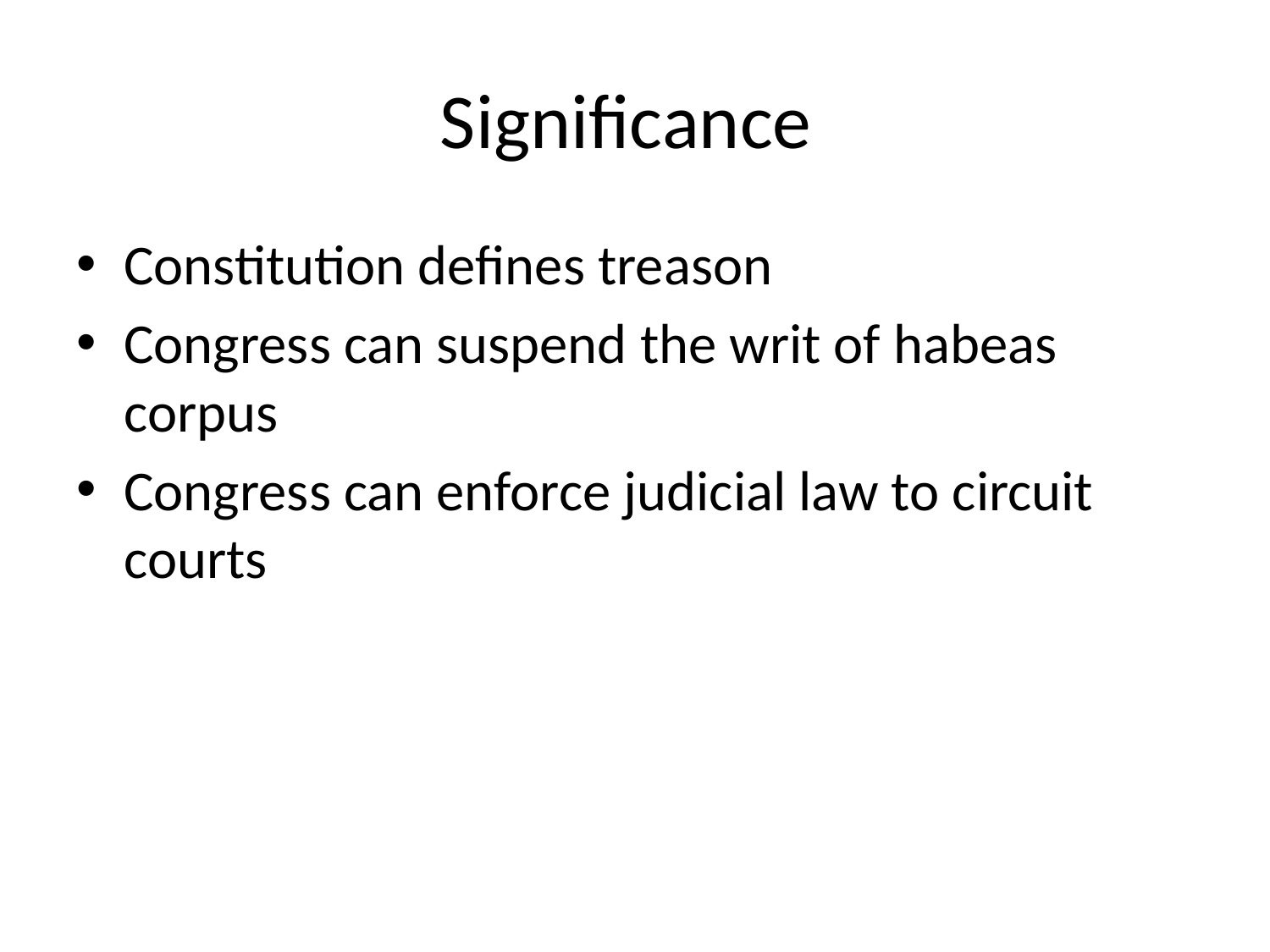

# Significance
Constitution defines treason
Congress can suspend the writ of habeas corpus
Congress can enforce judicial law to circuit courts